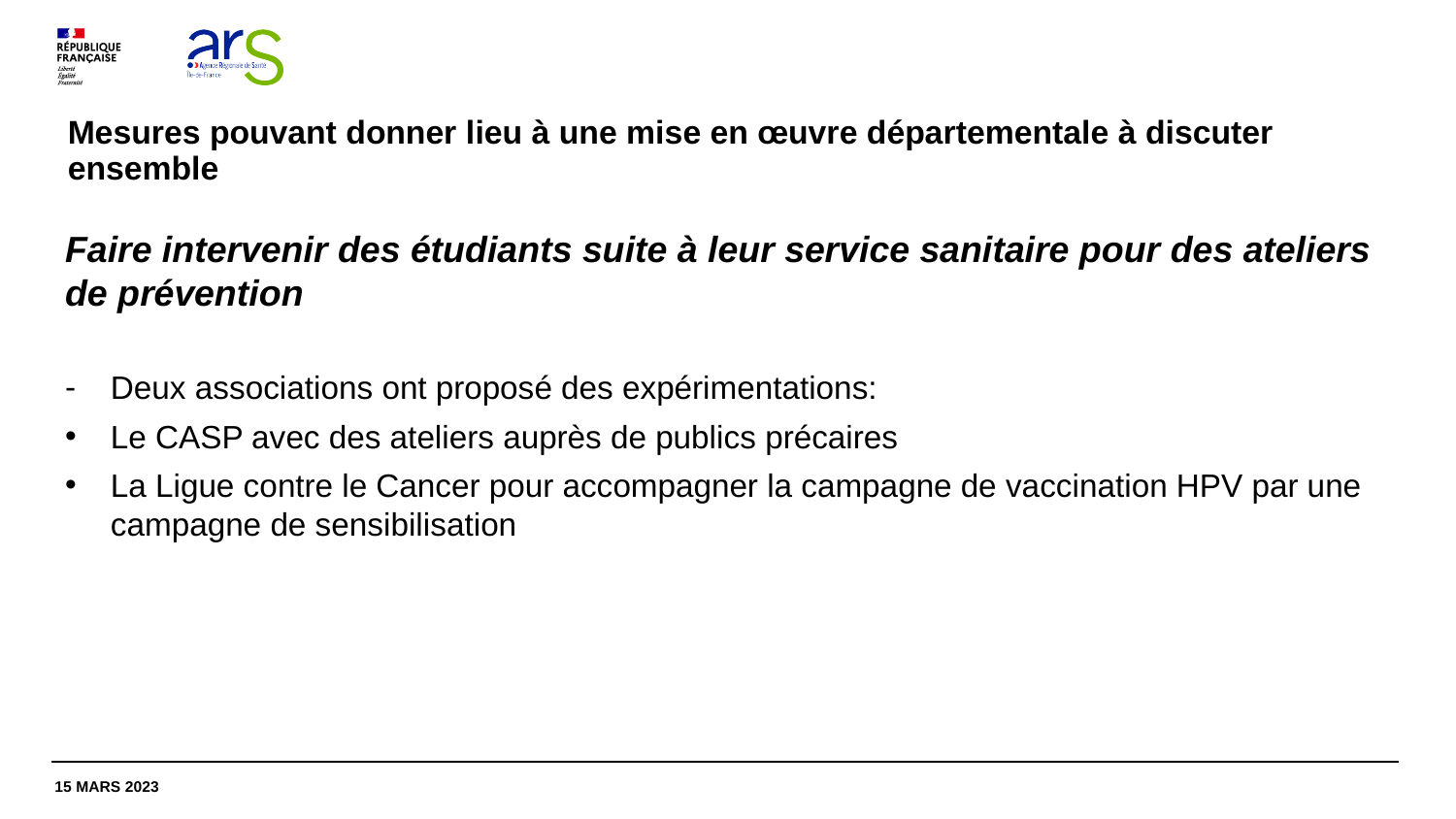

# Mesures pouvant donner lieu à une mise en œuvre départementale à discuter ensemble
Faire intervenir des étudiants suite à leur service sanitaire pour des ateliers de prévention

Deux associations ont proposé des expérimentations:
Le CASP avec des ateliers auprès de publics précaires
La Ligue contre le Cancer pour accompagner la campagne de vaccination HPV par une campagne de sensibilisation
15 mars 2023